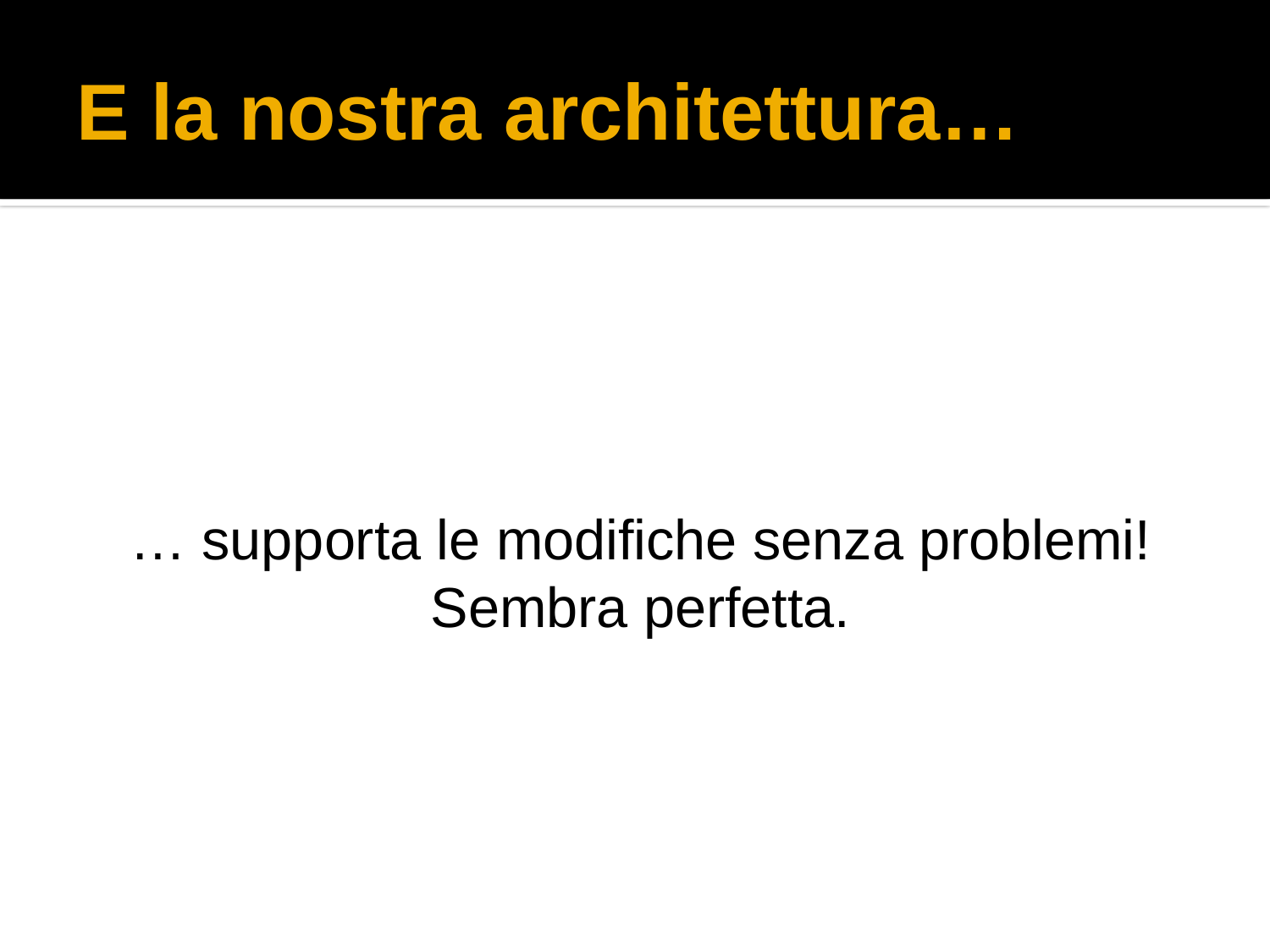

# E la nostra architettura…
… supporta le modifiche senza problemi!
Sembra perfetta.